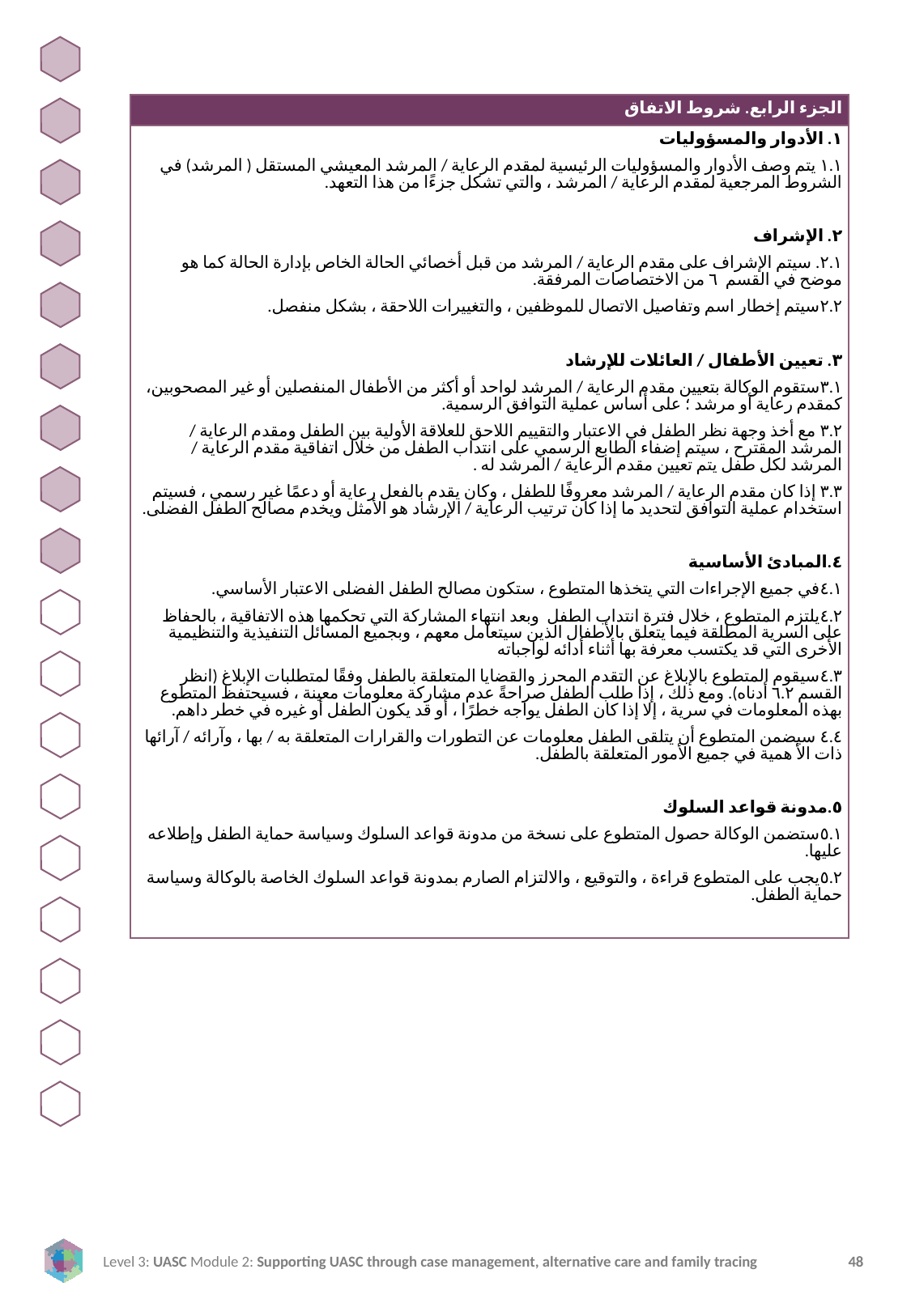

| الجزء الرابع. شروط الاتفاق |
| --- |
| ١. الأدوار والمسؤوليات ١.١ يتم وصف الأدوار والمسؤوليات الرئيسية لمقدم الرعاية / المرشد المعيشي المستقل ( المرشد) في الشروط المرجعية لمقدم الرعاية / المرشد ، والتي تشكل جزءًا من هذا التعهد. ٢. الإشراف ٢.١. سيتم الإشراف على مقدم الرعاية / المرشد من قبل أخصائي الحالة الخاص بإدارة الحالة كما هو موضح في القسم ٦ من الاختصاصات المرفقة. ٢.٢سيتم إخطار اسم وتفاصيل الاتصال للموظفين ، والتغييرات اللاحقة ، بشكل منفصل. ٣. تعيين الأطفال / العائلات للإرشاد ٣.١ستقوم الوكالة بتعيين مقدم الرعاية / المرشد لواحد أو أكثر من الأطفال المنفصلين أو غير المصحوبين، كمقدم رعاية أو مرشد ؛ على أساس عملية التوافق الرسمية. ٣.٢ مع أخذ وجهة نظر الطفل في الاعتبار والتقييم اللاحق للعلاقة الأولية بين الطفل ومقدم الرعاية / المرشد المقترح ، سيتم إضفاء الطابع الرسمي على انتداب الطفل من خلال اتفاقية مقدم الرعاية / المرشد لكل طفل يتم تعيين مقدم الرعاية / المرشد له . ٣.٣ إذا كان مقدم الرعاية / المرشد معروفًا للطفل ، وكان يقدم بالفعل رعاية أو دعمًا غير رسمي ، فسيتم استخدام عملية التوافق لتحديد ما إذا كان ترتيب الرعاية / الإرشاد هو الأمثل ويخدم مصالح الطفل الفضلى. ٤.المبادئ الأساسية ٤.١في جميع الإجراءات التي يتخذها المتطوع ، ستكون مصالح الطفل الفضلى الاعتبار الأساسي. ٤.٢يلتزم المتطوع ، خلال فترة انتداب الطفل وبعد انتهاء المشاركة التي تحكمها هذه الاتفاقية ، بالحفاظ على السرية المطلقة فيما يتعلق بالأطفال الذين سيتعامل معهم ، وبجميع المسائل التنفيذية والتنظيمية الأخرى التي قد يكتسب معرفة بها أثناء أدائه لواجباته ٤.٣سيقوم المتطوع بالإبلاغ عن التقدم المحرز والقضايا المتعلقة بالطفل وفقًا لمتطلبات الإبلاغ (انظر القسم ٦.٢ أدناه). ومع ذلك ، إذا طلب الطفل صراحةً عدم مشاركة معلومات معينة ، فسيحتفظ المتطوع بهذه المعلومات في سرية ، إلا إذا كان الطفل يواجه خطرًا ، أو قد يكون الطفل أو غيره في خطر داهم. ٤.٤ سيضمن المتطوع أن يتلقى الطفل معلومات عن التطورات والقرارات المتعلقة به / بها ، وآرائه / آرائها ذات الأ همية في جميع الأمور المتعلقة بالطفل. ٥.مدونة قواعد السلوك ٥.١ستضمن الوكالة حصول المتطوع على نسخة من مدونة قواعد السلوك وسياسة حماية الطفل وإطلاعه عليها. ٥.٢يجب على المتطوع قراءة ، والتوقيع ، والالتزام الصارم بمدونة قواعد السلوك الخاصة بالوكالة وسياسة حماية الطفل. |